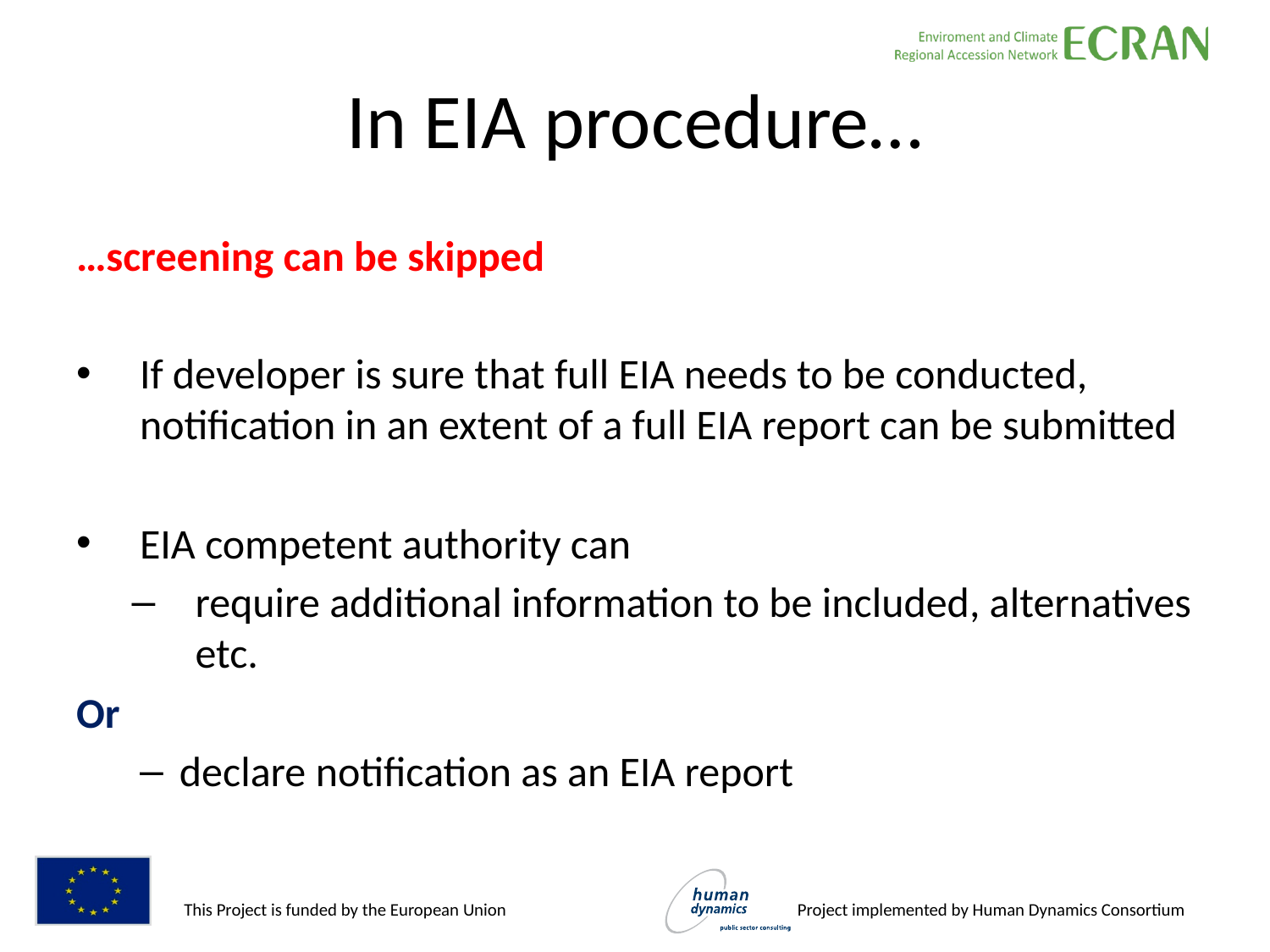

# In EIA procedure…
…screening can be skipped

If developer is sure that full EIA needs to be conducted, notification in an extent of a full EIA report can be submitted

EIA competent authority can
require additional information to be included, alternatives etc.
Or
declare notification as an EIA report